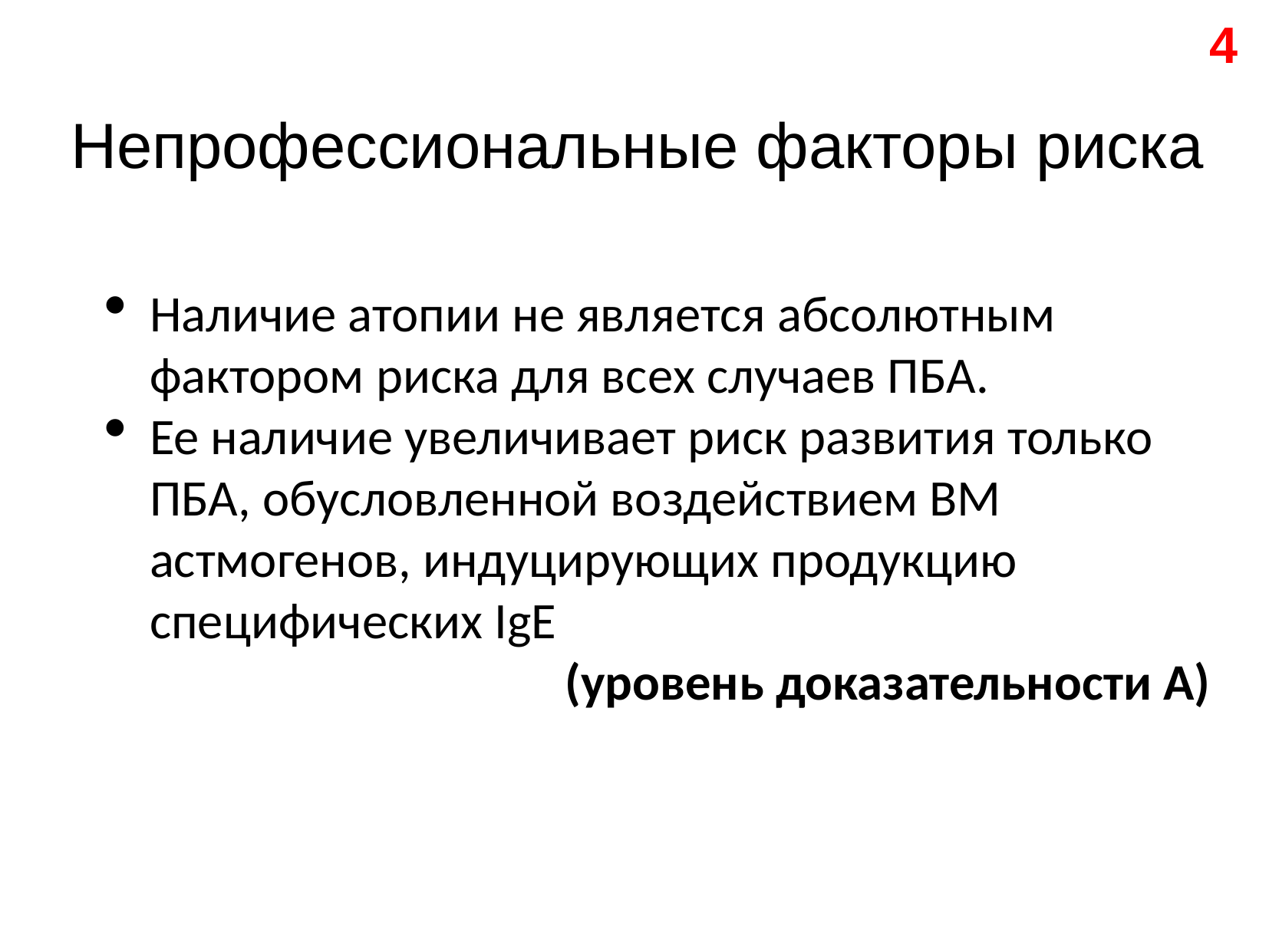

4
Непрофессиональные факторы риска
Наличие атопии не является абсолютным фактором риска для всех случаев ПБА.
Ее наличие увеличивает риск развития только ПБА, обусловленной воздействием ВМ астмогенов, индуцирующих продукцию специфических IgE
(уровень доказательности А)